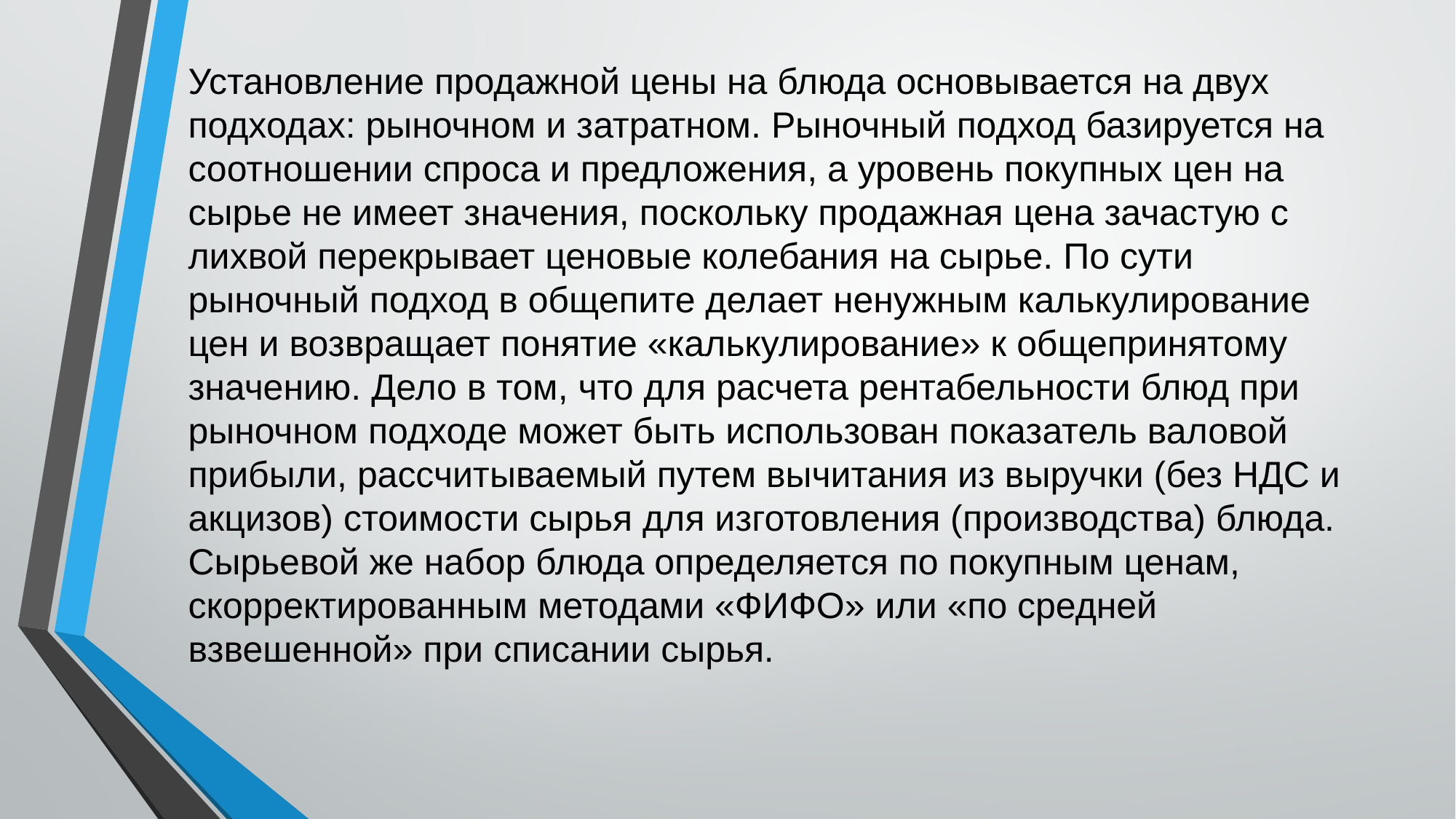

Установление продажной цены на блюда основывается на двух подходах: рыночном и затратном. Рыночный подход базируется на соотношении спроса и предложения, а уровень покупных цен на сырье не имеет значения, поскольку продажная цена зачастую с лихвой перекрывает ценовые колебания на сырье. По сути рыночный подход в общепите делает ненужным калькулирование цен и возвращает понятие «калькулирование» к общепринятому значению. Дело в том, что для расчета рентабельности блюд при рыночном подходе может быть использован показатель валовой прибыли, рассчитываемый путем вычитания из выручки (без НДС и акцизов) стоимости сырья для изготовления (производства) блюда. Сырьевой же набор блюда определяется по покупным ценам, скорректированным методами «ФИФО» или «по средней взвешенной» при списании сырья.